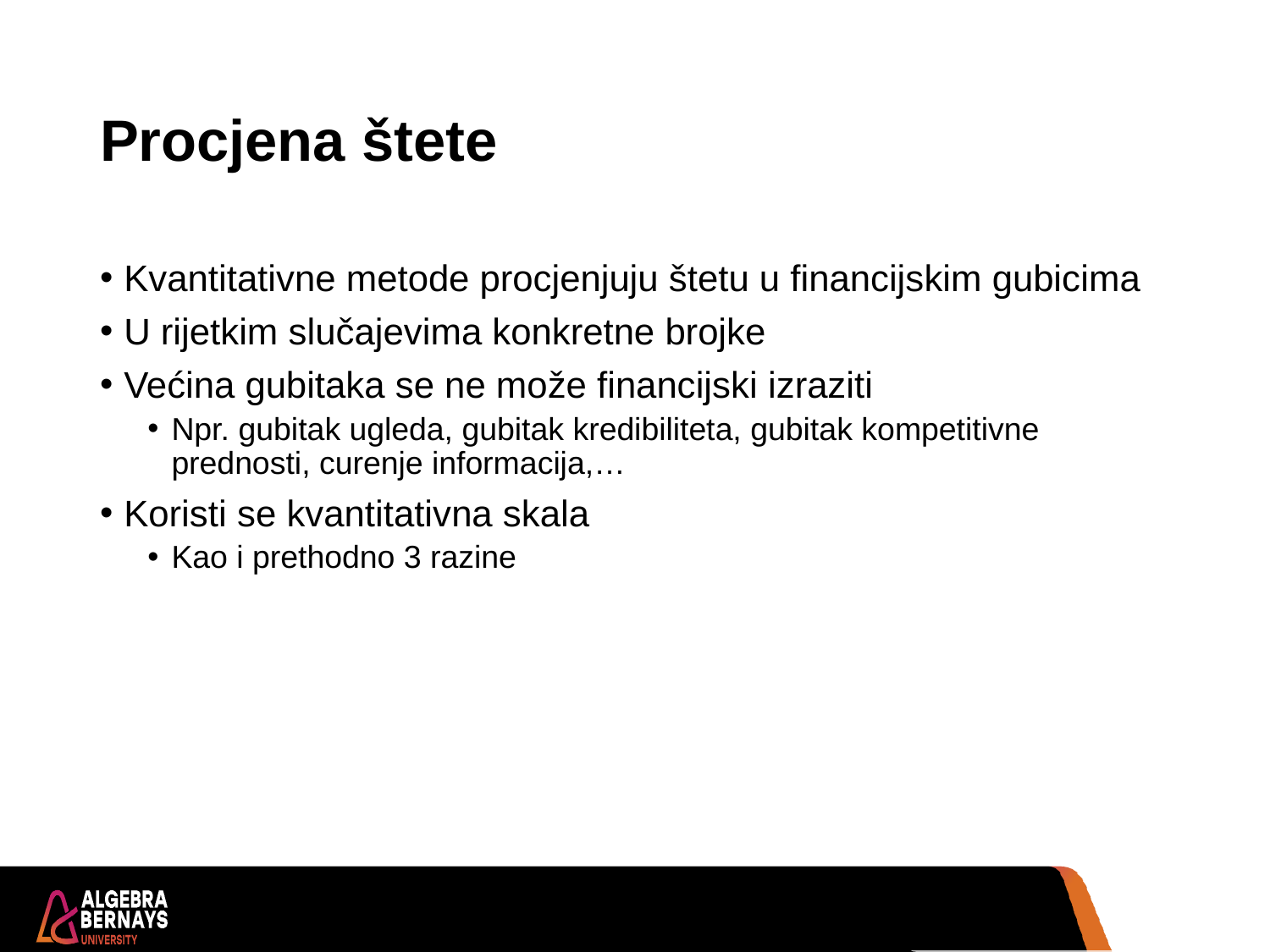

# Procjena štete
Kvantitativne metode procjenjuju štetu u financijskim gubicima
U rijetkim slučajevima konkretne brojke
Većina gubitaka se ne može financijski izraziti
Npr. gubitak ugleda, gubitak kredibiliteta, gubitak kompetitivne prednosti, curenje informacija,…
Koristi se kvantitativna skala
Kao i prethodno 3 razine